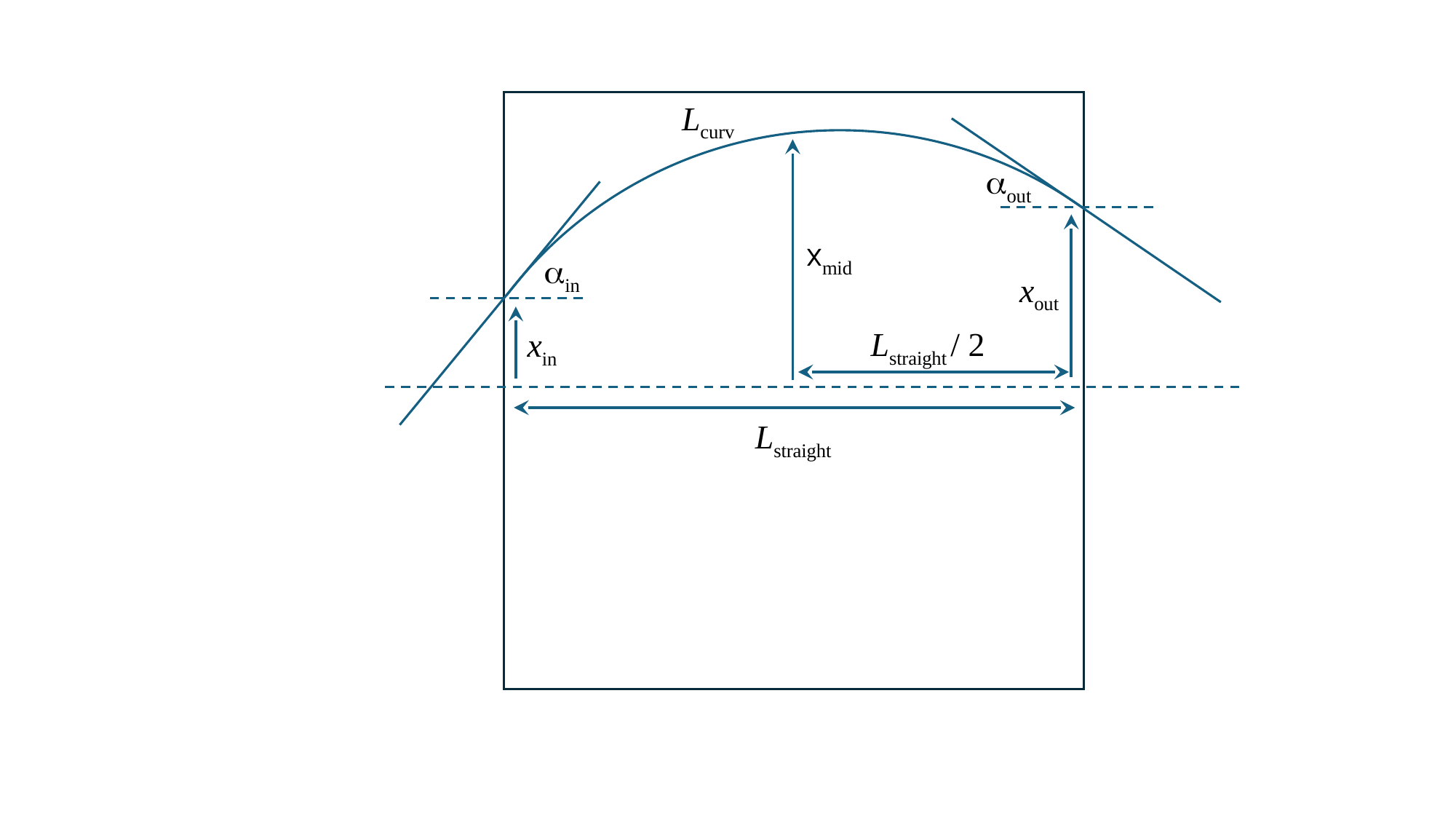

Lcurv

αout
xmid
αin
xout
Lstraight / 2
xin
Lstraight